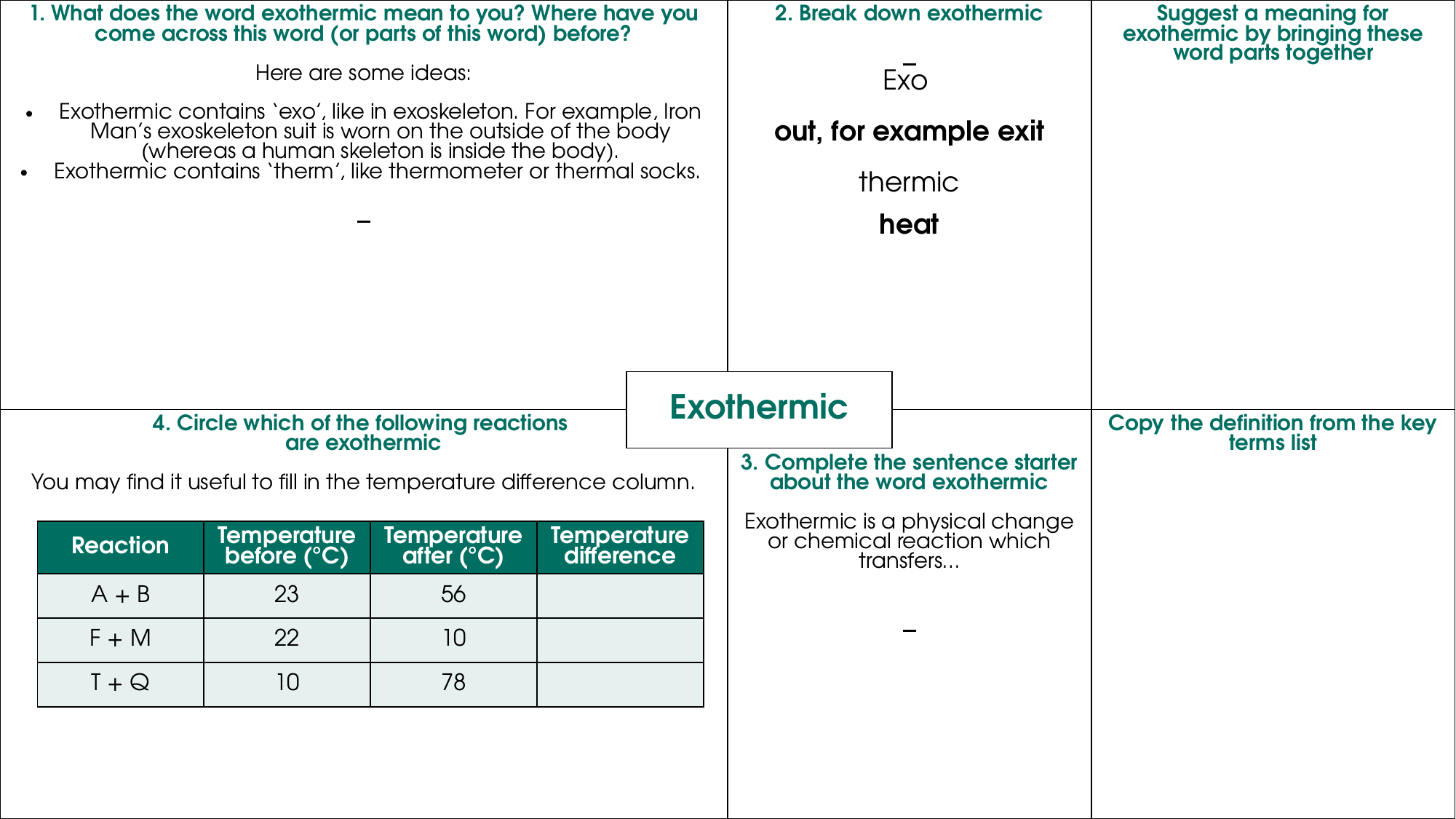

| 1. What does the word exothermic mean to you? Where have you come across this word (or parts of this word) before? Here are some ideas: Exothermic contains ‘exo’, like in exoskeleton. For example, Iron Man’s exoskeleton suit is worn on the outside of the body (whereas a human skeleton is inside the body). Exothermic contains ‘therm’, like thermometer or thermal socks. | 2. Break down exothermic Exo out, for example exit thermic heat | Suggest a meaning for exothermic by bringing these word parts together |
| --- | --- | --- |
| 4. Circle which of the following reactions are exothermic You may find it useful to fill in the temperature difference column. | 3. Complete the sentence starter about the word exothermic Exothermic is a physical change or chemical reaction which transfers… | Copy the definition from the key terms list |
| Exothermic |
| --- |
| Reaction | Temperature before (°C) | Temperature after (°C) | Temperature difference |
| --- | --- | --- | --- |
| A + B | 23 | 56 |  |
| F + M | 22 | 10 |  |
| T + Q | 10 | 78 |  |